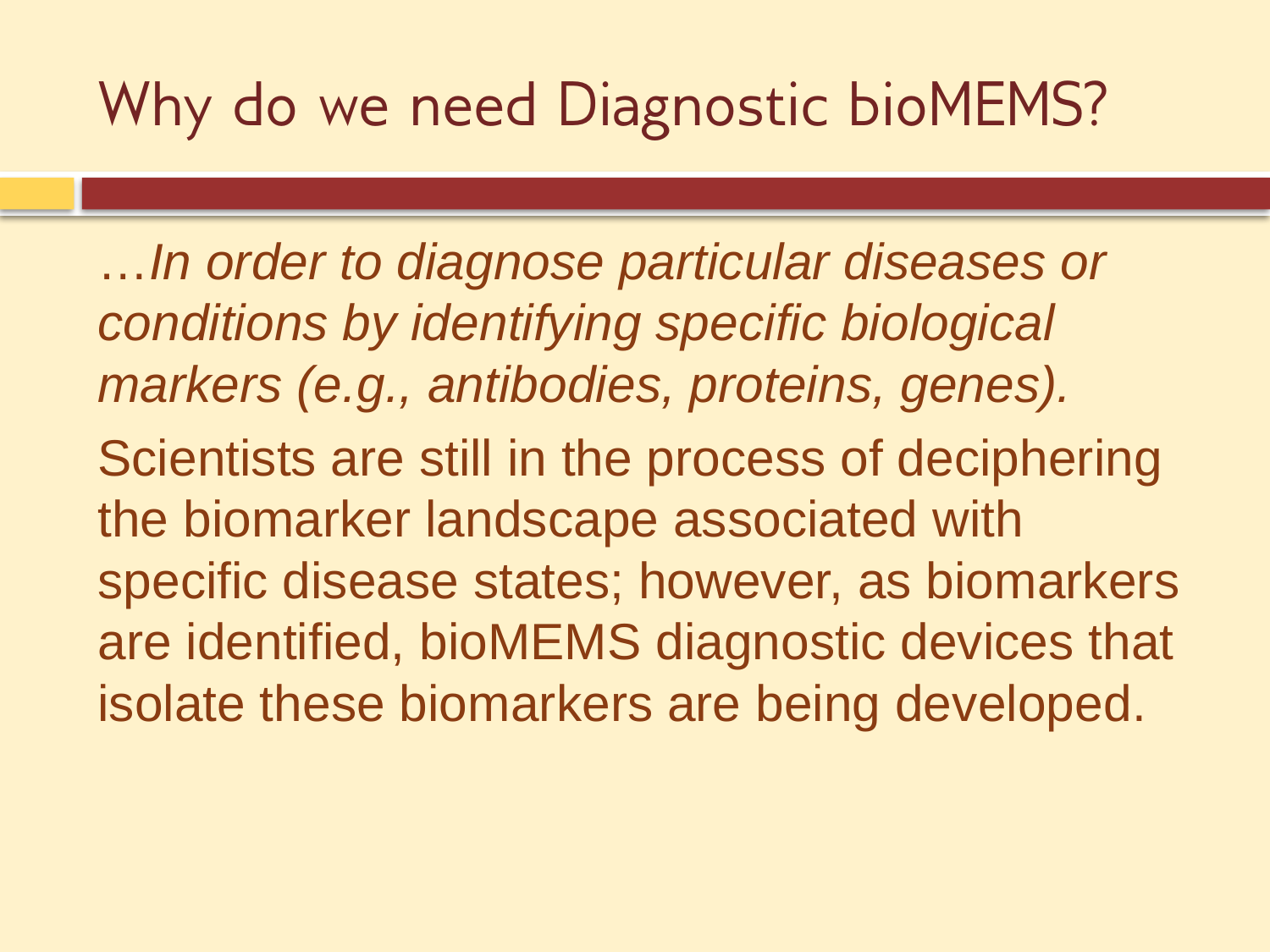

# Why do we need Diagnostic bioMEMS?
…In order to diagnose particular diseases or conditions by identifying specific biological markers (e.g., antibodies, proteins, genes).
Scientists are still in the process of deciphering the biomarker landscape associated with specific disease states; however, as biomarkers are identified, bioMEMS diagnostic devices that isolate these biomarkers are being developed.